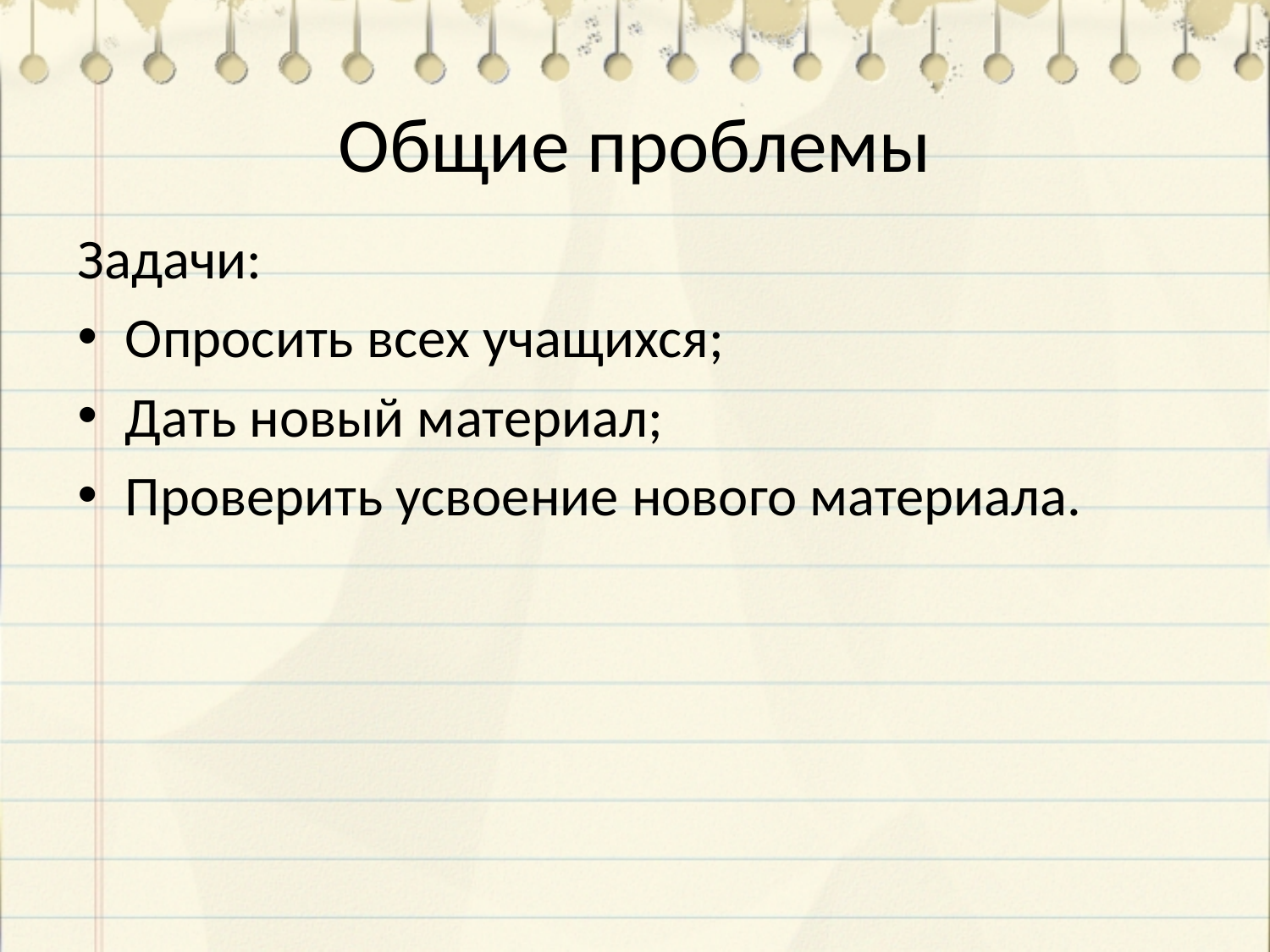

# Общие проблемы
Задачи:
Опросить всех учащихся;
Дать новый материал;
Проверить усвоение нового материала.